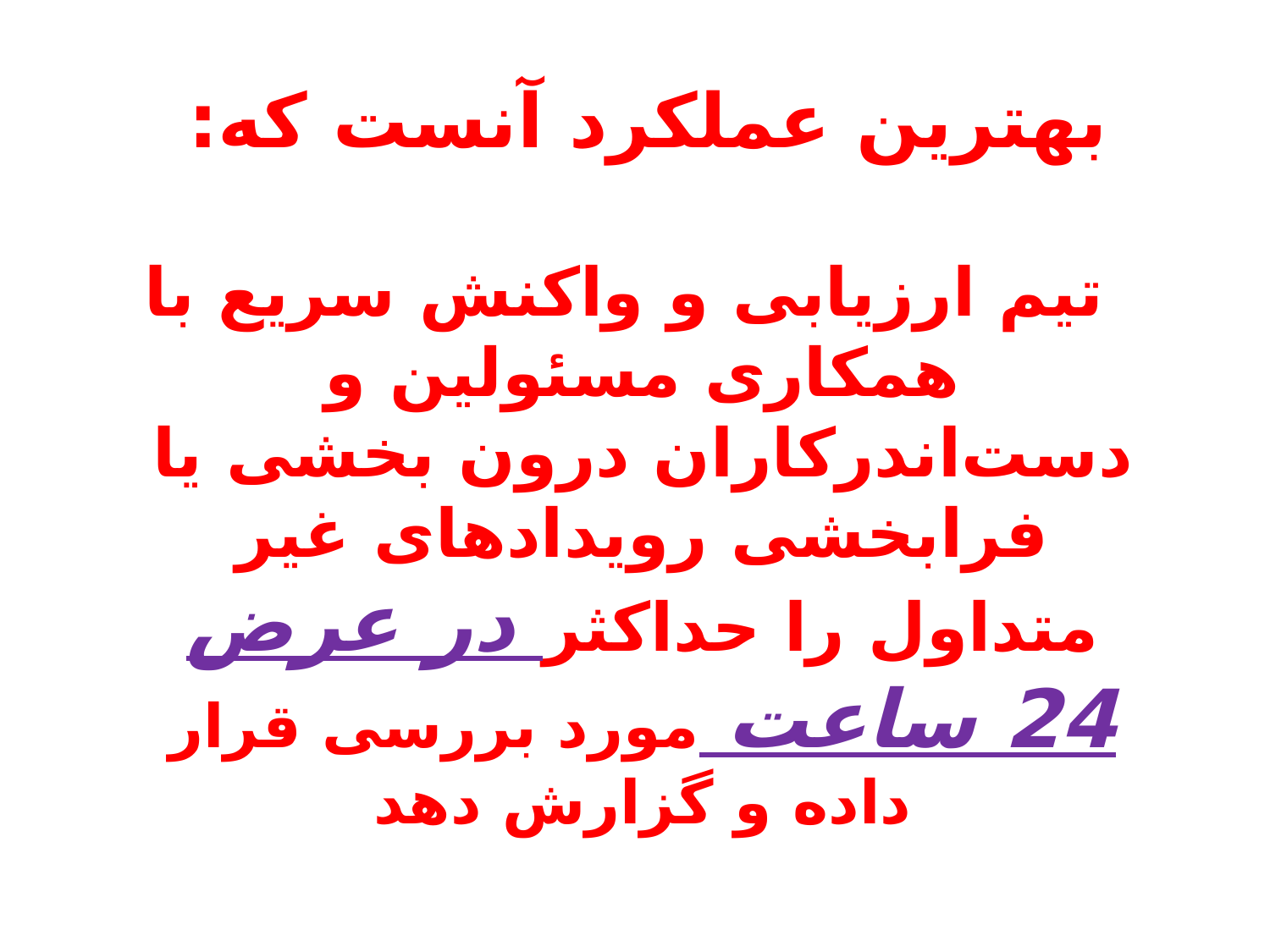

# بهترین عملکرد آنست که:
تیم ارزیابی و واکنش سریع با همکاری مسئولین و دست‌اندرکاران درون بخشی یا فرابخشی رویدادهای غیر متداول را حداکثر در عرض 24 ساعت مورد بررسی قرار داده و گزارش دهد